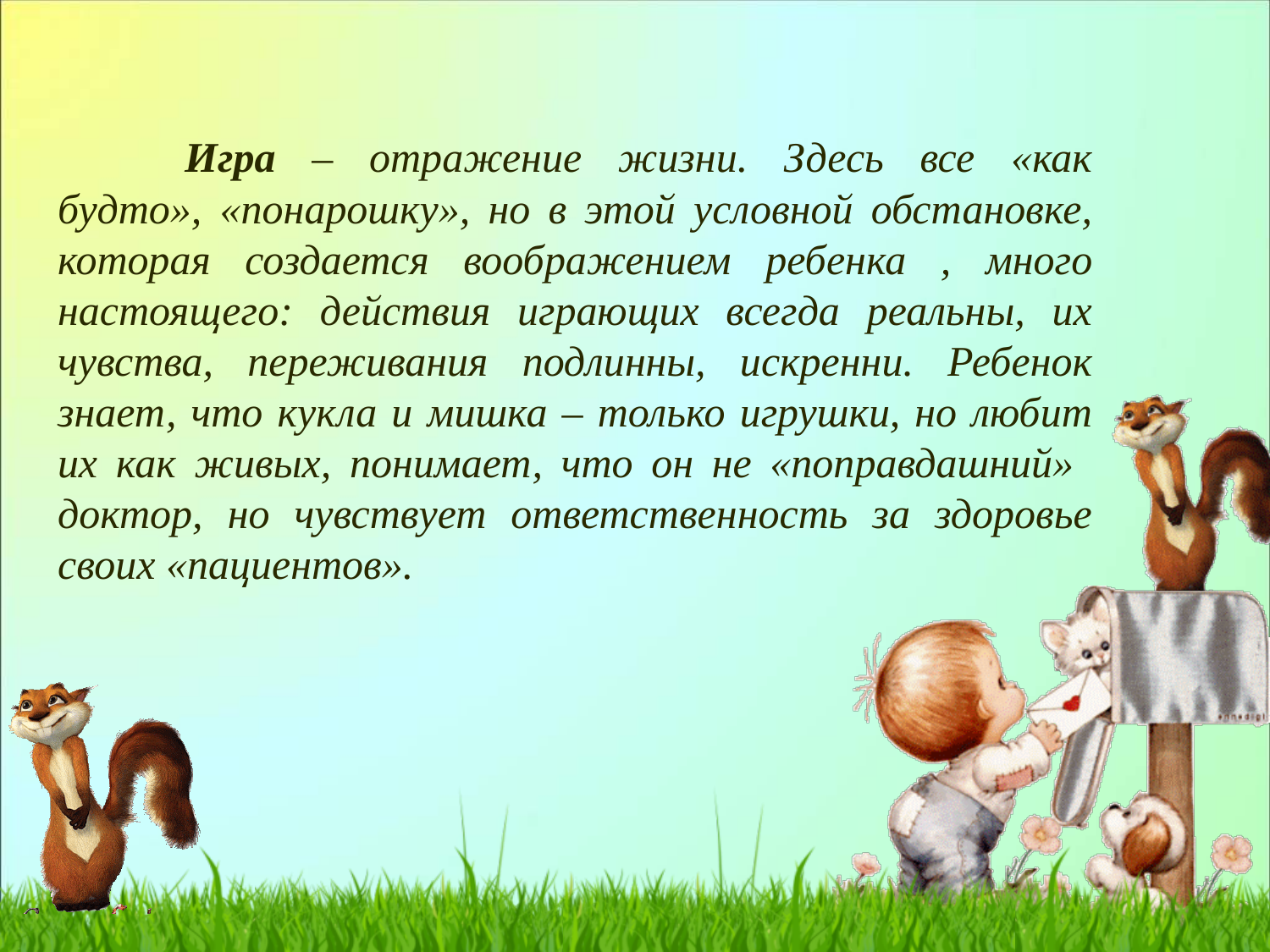

Игра – отражение жизни. Здесь все «как будто», «понарошку», но в этой условной обстановке, которая создается воображением ребенка , много настоящего: действия играющих всегда реальны, их чувства, переживания подлинны, искренни. Ребенок знает, что кукла и мишка – только игрушки, но любит их как живых, понимает, что он не «поправдашний»  доктор, но чувствует ответственность за здоровье своих «пациентов».